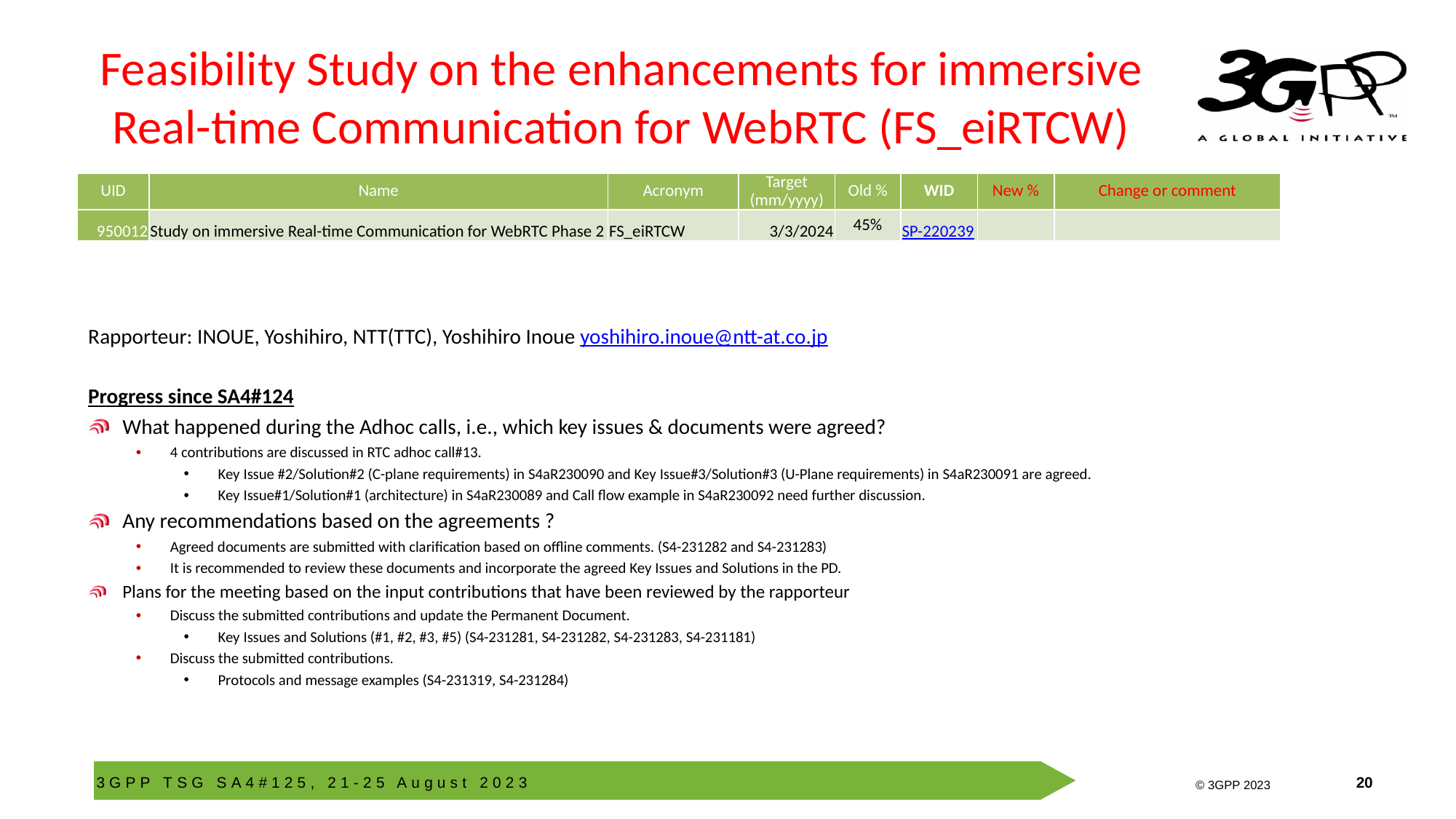

# Feasibility Study on the enhancements for immersive Real-time Communication for WebRTC (FS_eiRTCW)
| UID | Name | Acronym | Target (mm/yyyy) | Old % | WID | New % | Change or comment |
| --- | --- | --- | --- | --- | --- | --- | --- |
| 950012 | Study on immersive Real-time Communication for WebRTC Phase 2 | FS\_eiRTCW | 3/3/2024 | 45% | SP-220239 |  |  |
Rapporteur: INOUE, Yoshihiro, NTT(TTC), Yoshihiro Inoue yoshihiro.inoue@ntt-at.co.jp

Progress since SA4#124
What happened during the Adhoc calls, i.e., which key issues & documents were agreed?
4 contributions are discussed in RTC adhoc call#13.
Key Issue #2/Solution#2 (C-plane requirements) in S4aR230090 and Key Issue#3/Solution#3 (U-Plane requirements) in S4aR230091 are agreed.
Key Issue#1/Solution#1 (architecture) in S4aR230089 and Call flow example in S4aR230092 need further discussion.
Any recommendations based on the agreements ?
Agreed documents are submitted with clarification based on offline comments. (S4-231282 and S4-231283)
It is recommended to review these documents and incorporate the agreed Key Issues and Solutions in the PD.
Plans for the meeting based on the input contributions that have been reviewed by the rapporteur
Discuss the submitted contributions and update the Permanent Document.
Key Issues and Solutions (#1, #2, #3, #5) (S4-231281, S4-231282, S4-231283, S4-231181)
Discuss the submitted contributions.
Protocols and message examples (S4-231319, S4-231284)